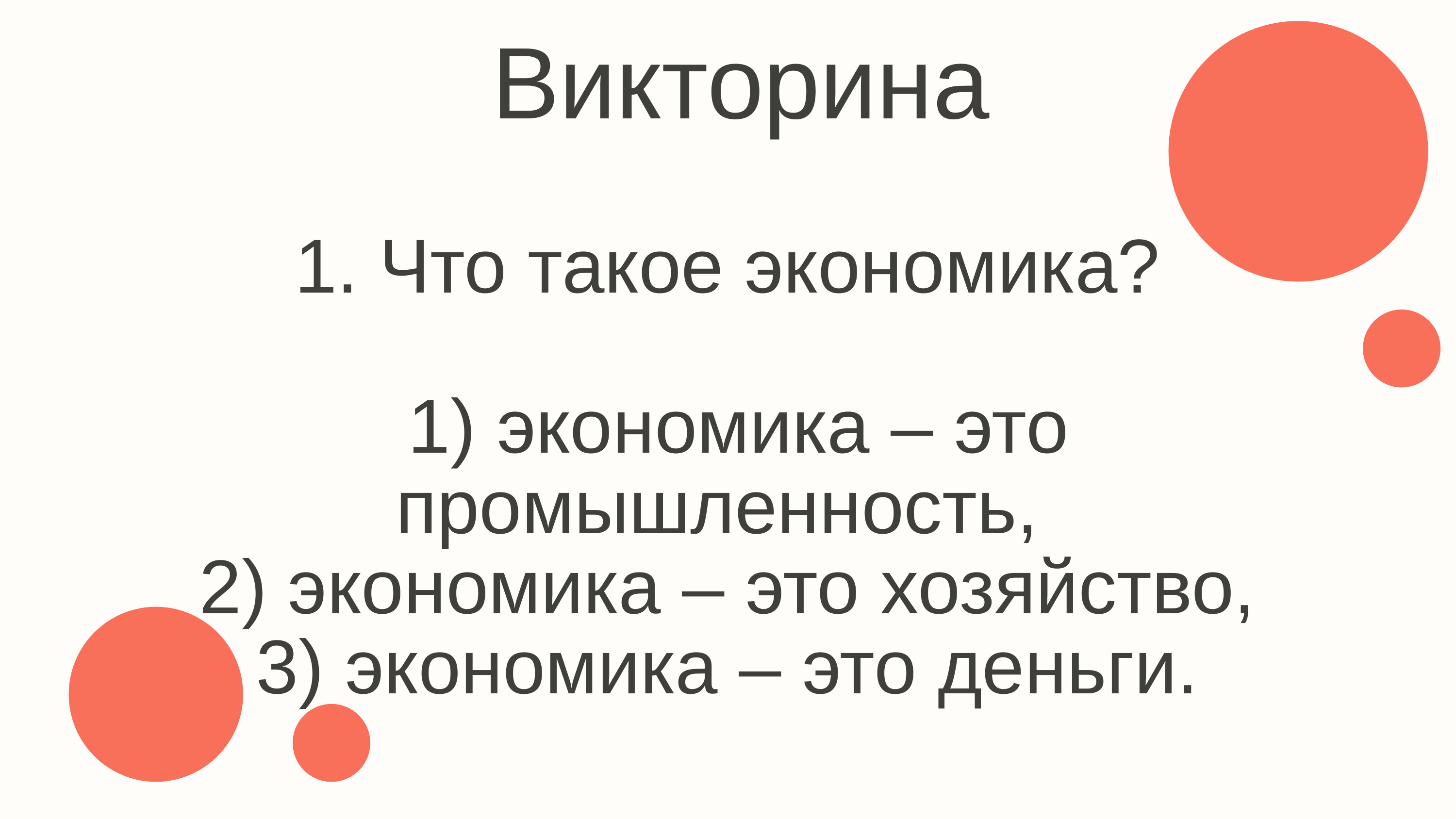

Викторина
1. Что такое экономика?

 1) экономика – это промышленность,
2) экономика – это хозяйство,
3) экономика – это деньги.